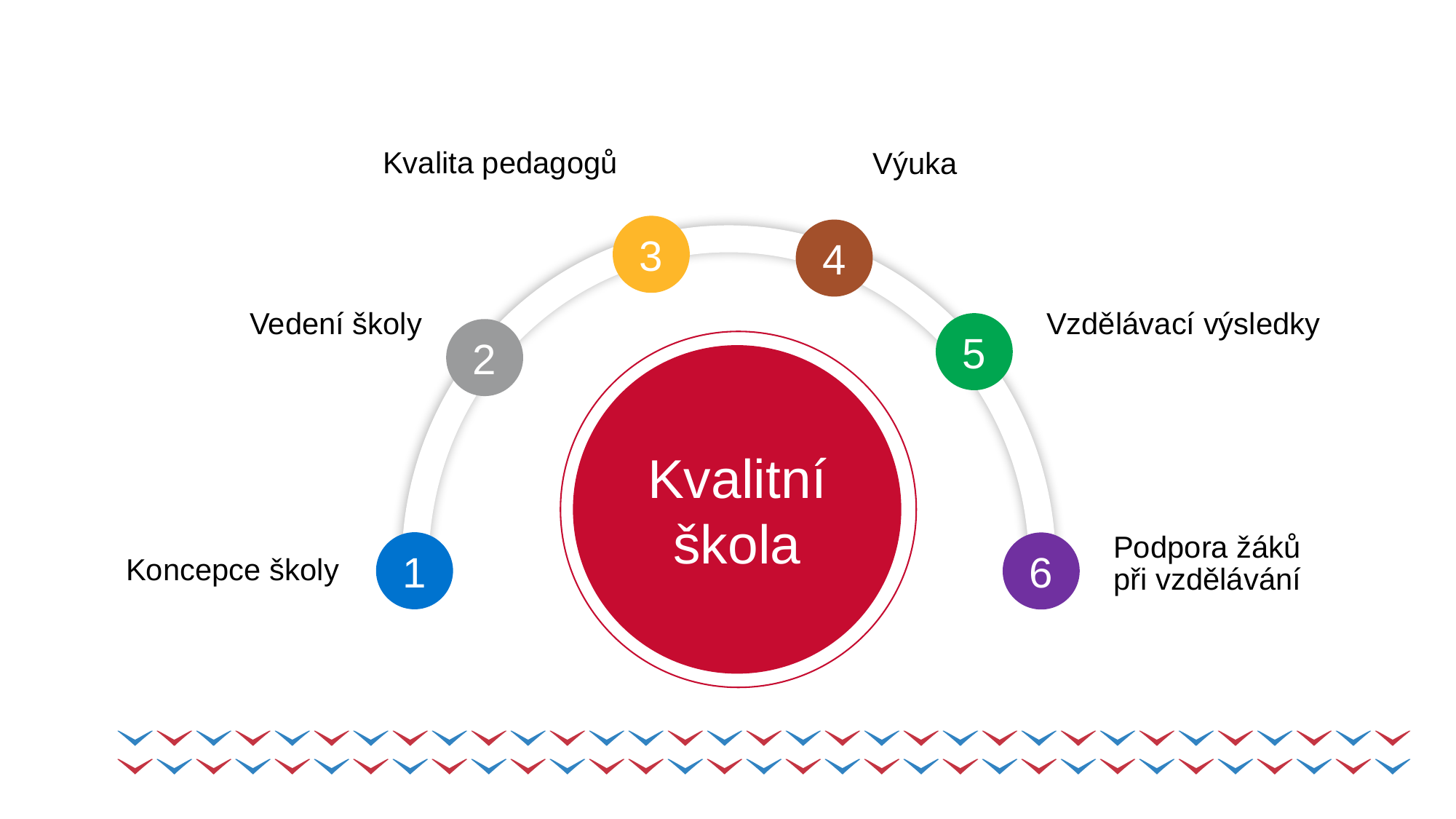

Kvalita pedagogů
Výuka
3
4

Vedení školy
Vzdělávací výsledky
5
2

Kvalitní škola
Podpora žáků při vzdělávání
1
6
Koncepce školy